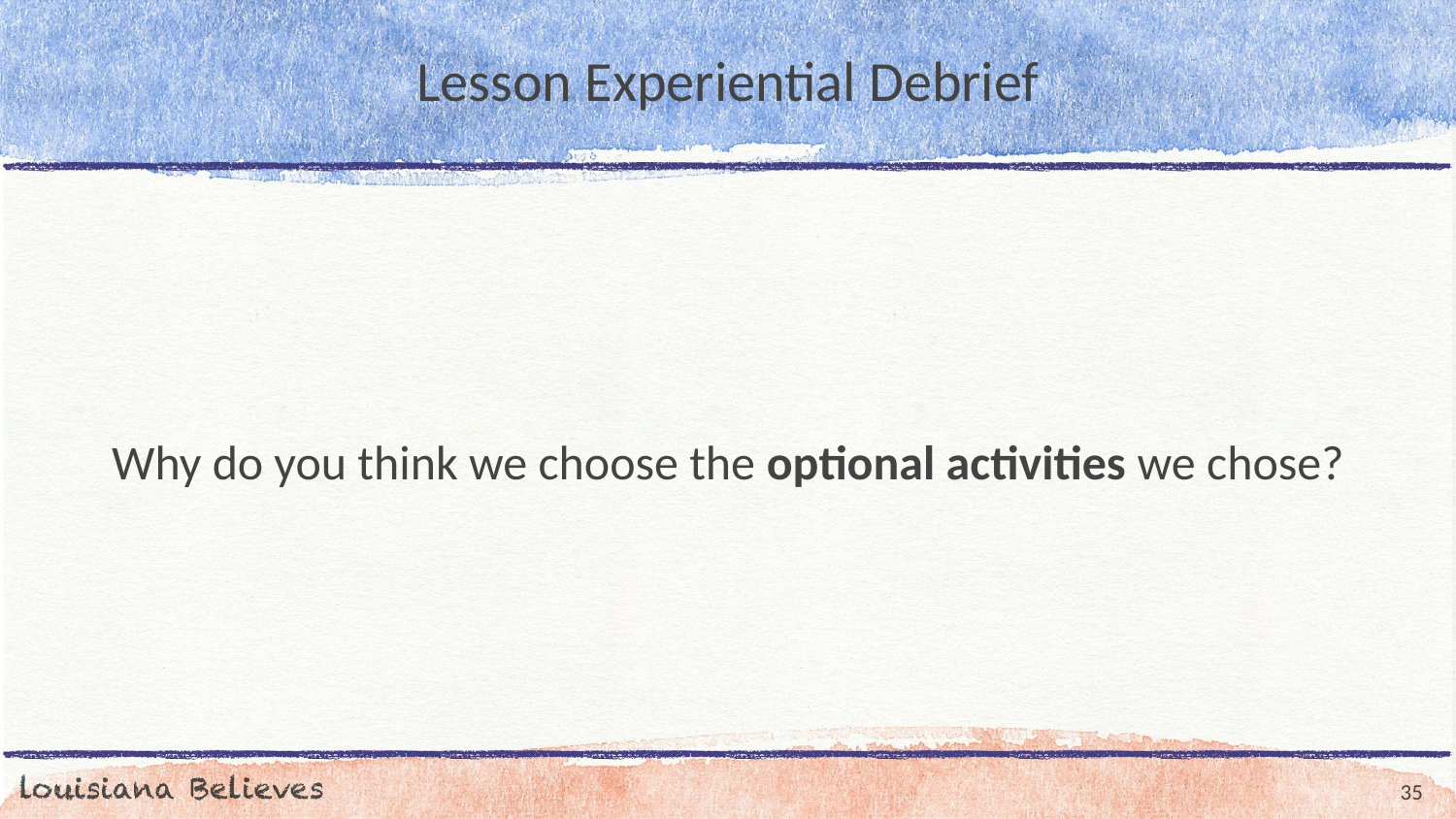

# Lesson Experiential Debrief
Why do you think we choose the optional activities we chose?